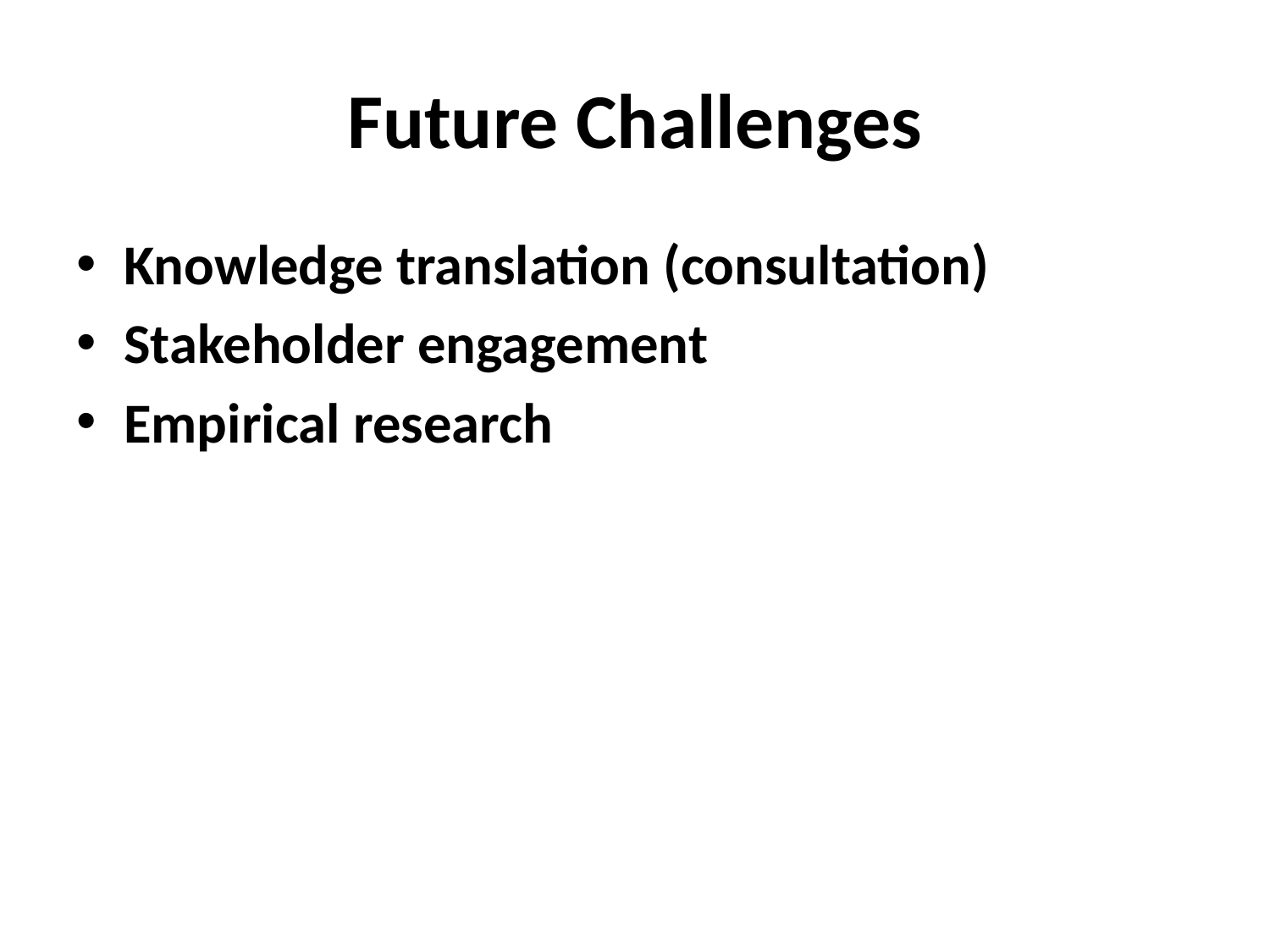

# Future Challenges
Knowledge translation (consultation)
Stakeholder engagement
Empirical research